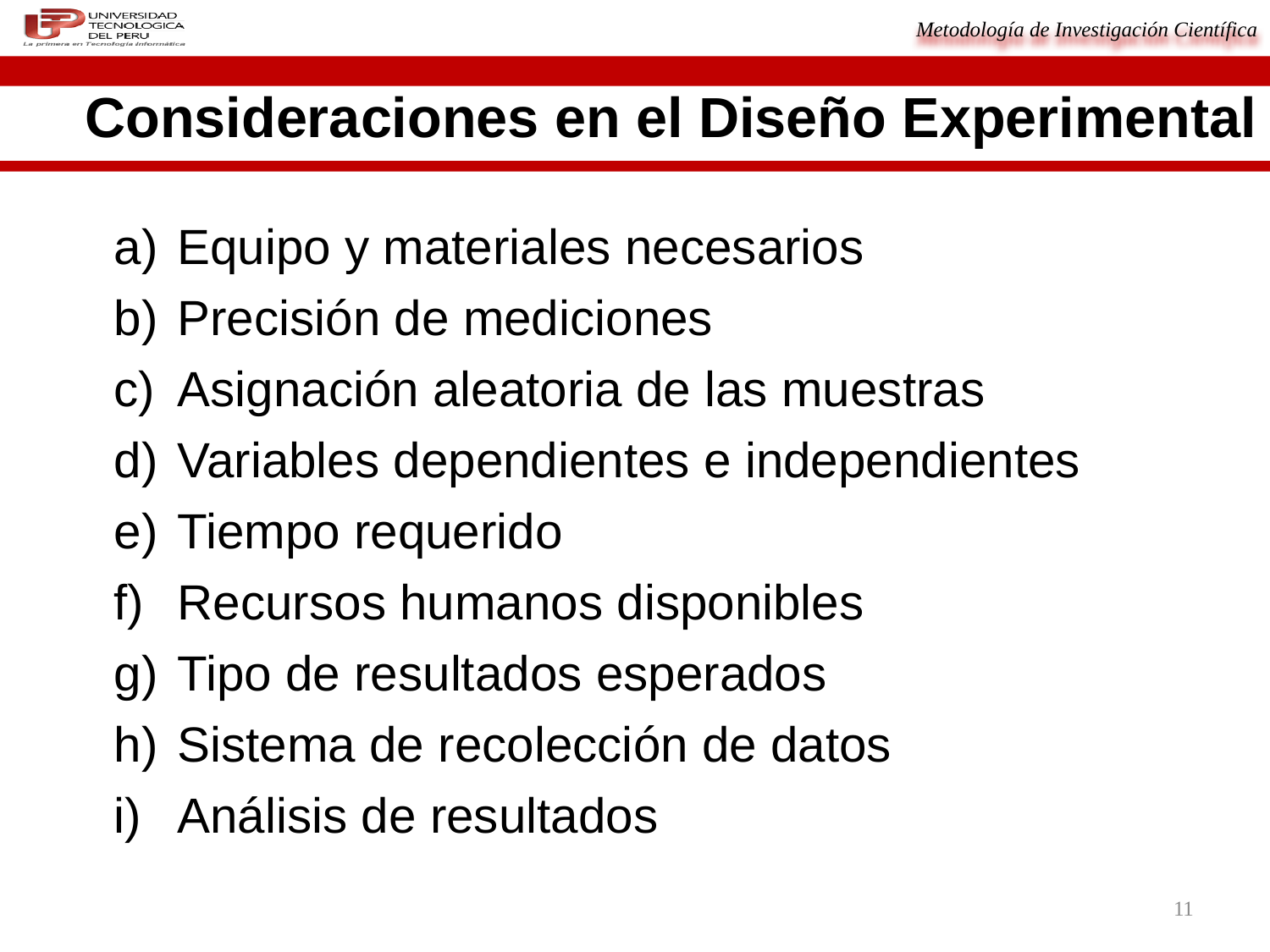

Consideraciones en el Diseño Experimental
Equipo y materiales necesarios
Precisión de mediciones
Asignación aleatoria de las muestras
Variables dependientes e independientes
Tiempo requerido
Recursos humanos disponibles
Tipo de resultados esperados
Sistema de recolección de datos
Análisis de resultados
11